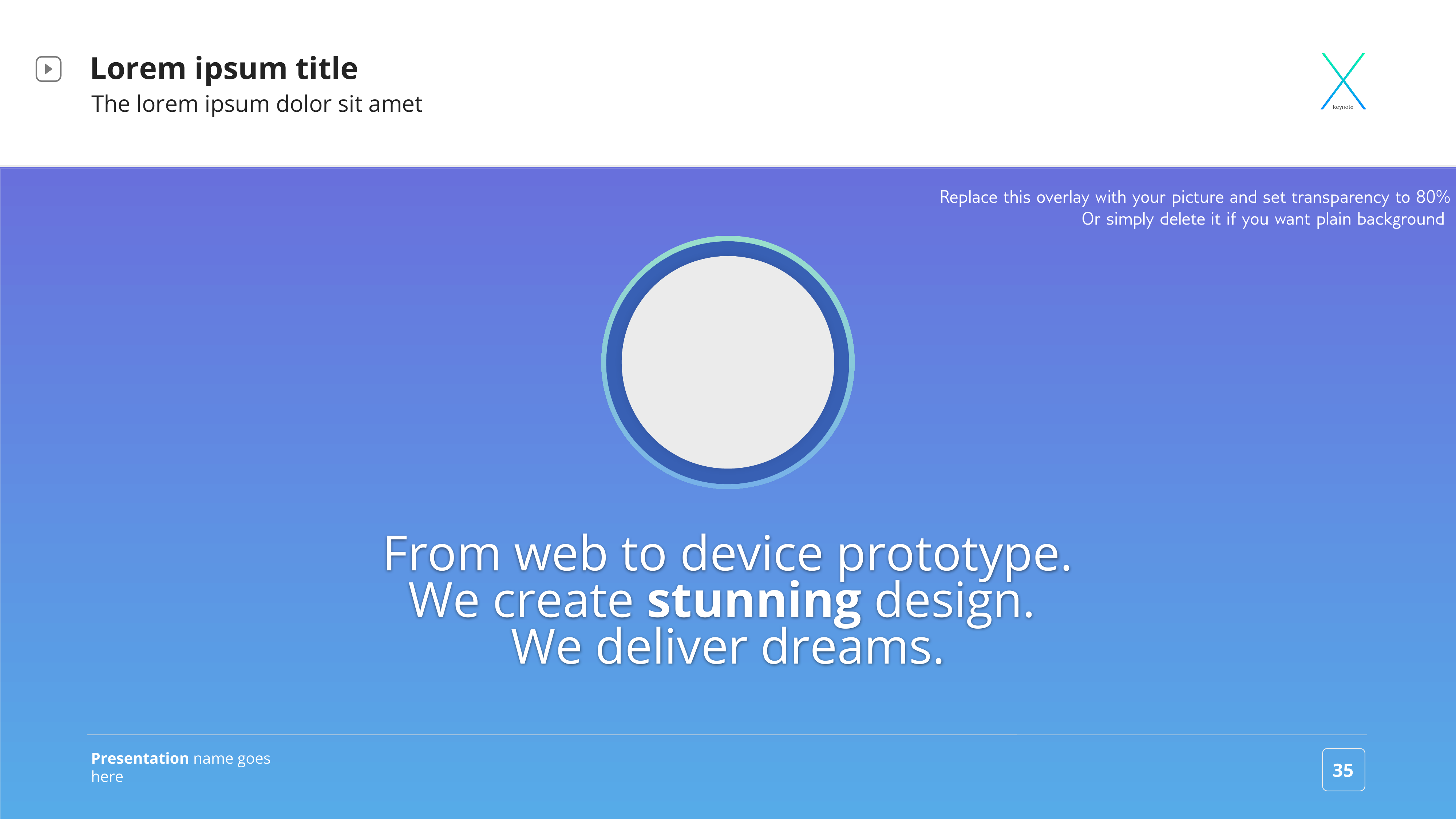

Lorem ipsum title
The lorem ipsum dolor sit amet

From web to device prototype.
We create stunning design.
We deliver dreams.
35